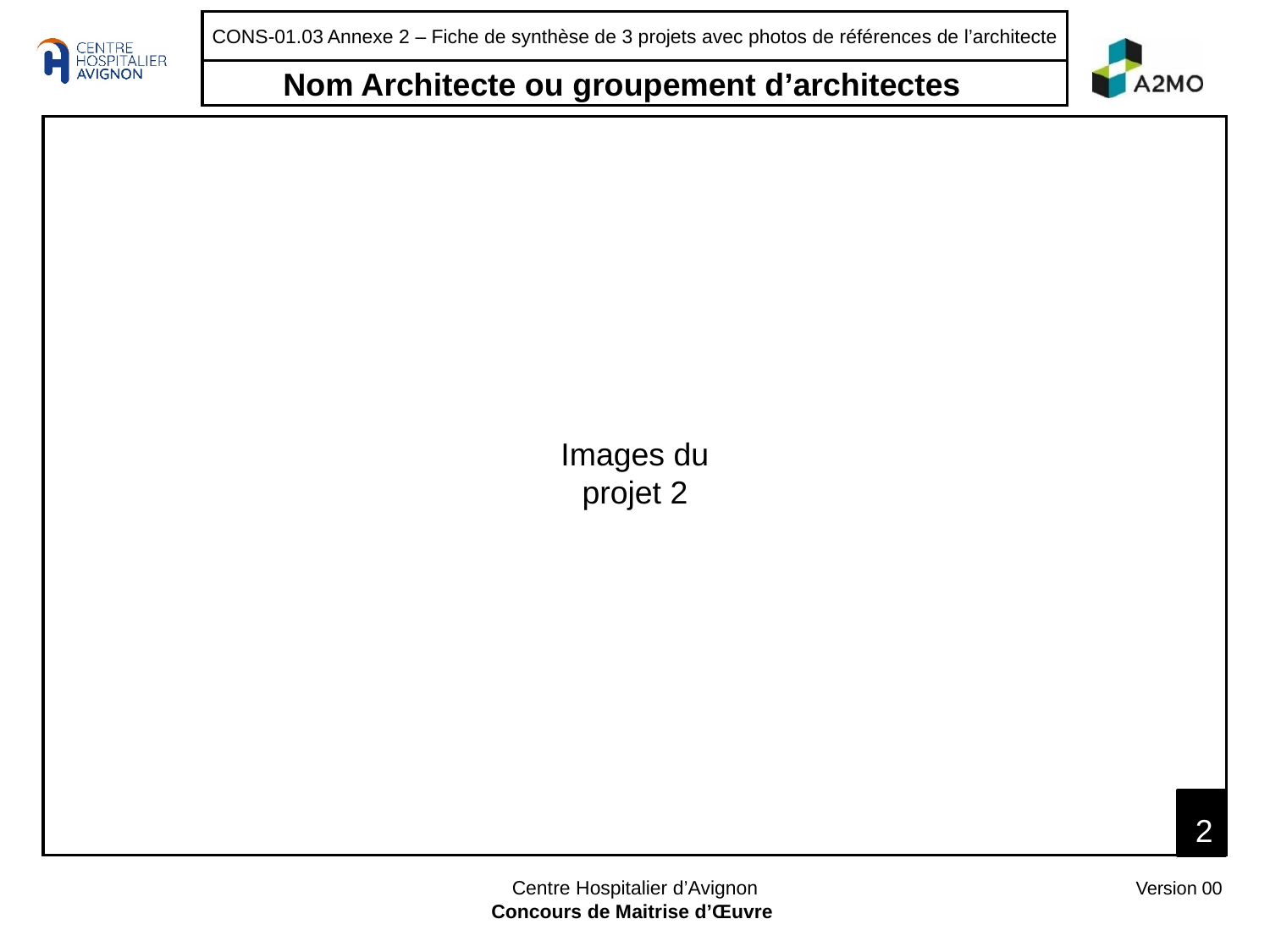

Nom Architecte ou groupement d’architectes
Images du projet 2
3
2